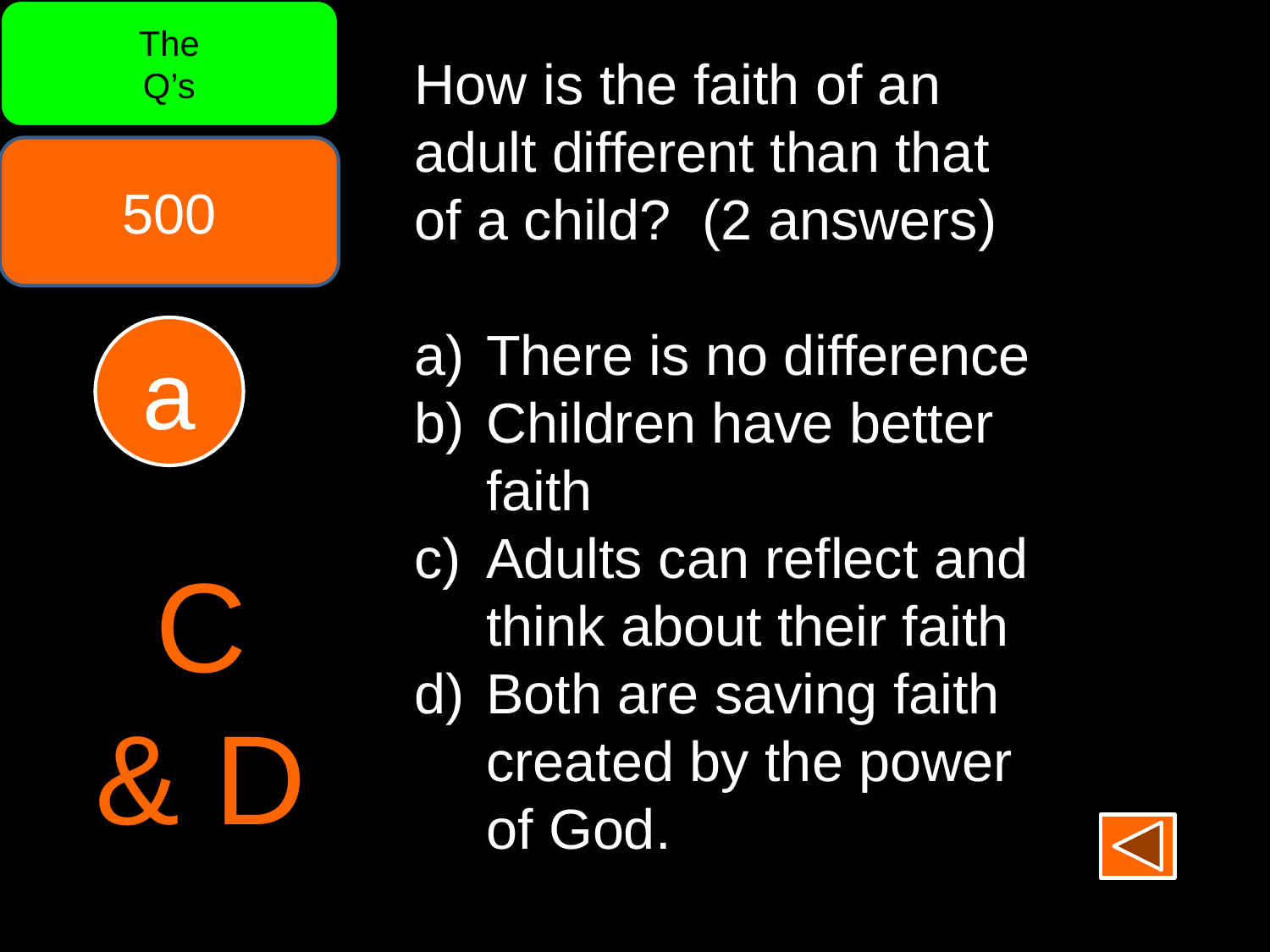

The
Q’s
How is the faith of an
adult different than that
of a child?  (2 answers)

There is no difference
Children have better
faith
Adults can reflect and
think about their faith
Both are saving faith
created by the power
of God.
500
a
C
& D